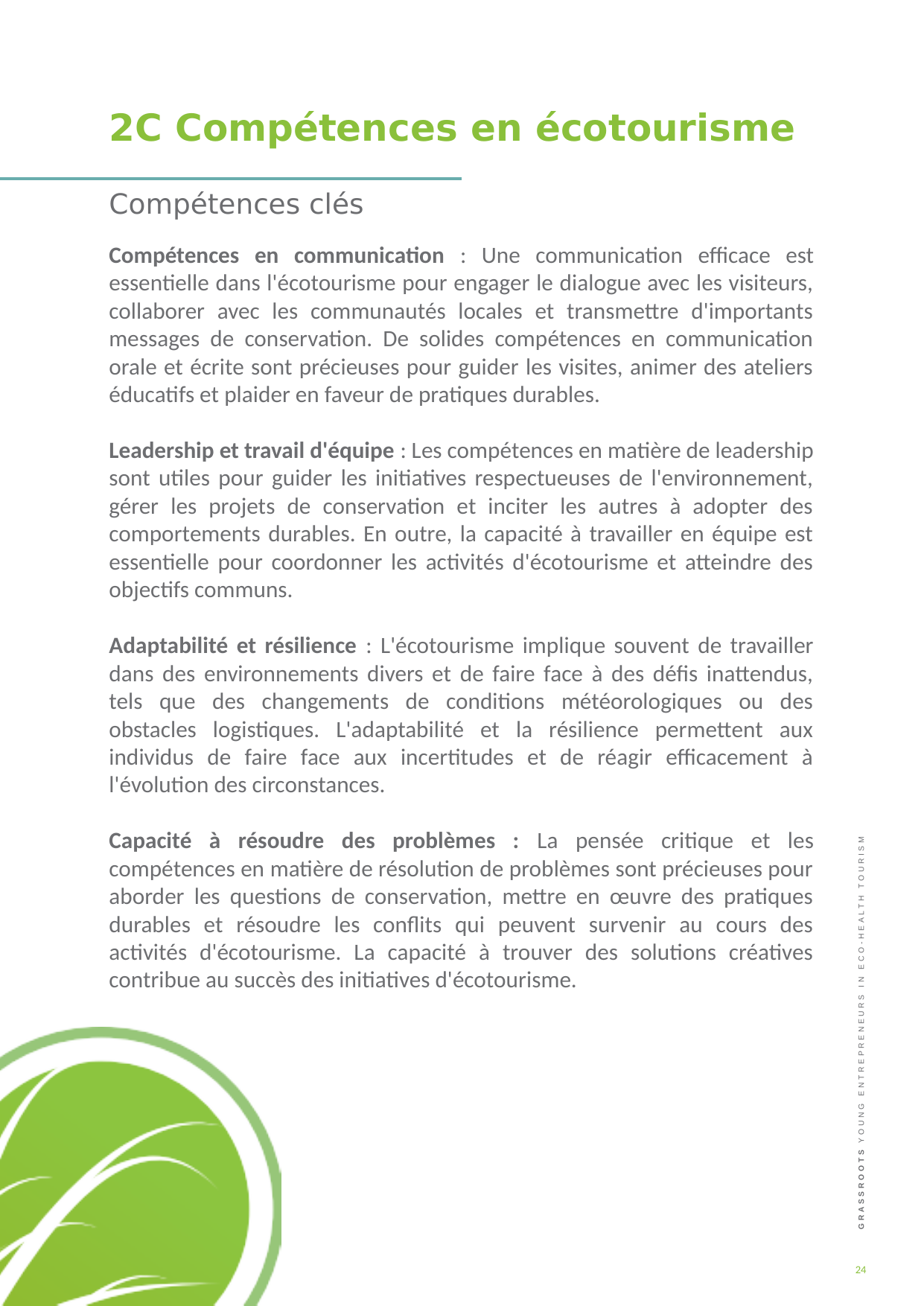

2C Compétences en écotourisme
Compétences clés
Compétences en communication : Une communication efficace est essentielle dans l'écotourisme pour engager le dialogue avec les visiteurs, collaborer avec les communautés locales et transmettre d'importants messages de conservation. De solides compétences en communication orale et écrite sont précieuses pour guider les visites, animer des ateliers éducatifs et plaider en faveur de pratiques durables.

Leadership et travail d'équipe : Les compétences en matière de leadership sont utiles pour guider les initiatives respectueuses de l'environnement, gérer les projets de conservation et inciter les autres à adopter des comportements durables. En outre, la capacité à travailler en équipe est essentielle pour coordonner les activités d'écotourisme et atteindre des objectifs communs.

Adaptabilité et résilience : L'écotourisme implique souvent de travailler dans des environnements divers et de faire face à des défis inattendus, tels que des changements de conditions météorologiques ou des obstacles logistiques. L'adaptabilité et la résilience permettent aux individus de faire face aux incertitudes et de réagir efficacement à l'évolution des circonstances.

Capacité à résoudre des problèmes : La pensée critique et les compétences en matière de résolution de problèmes sont précieuses pour aborder les questions de conservation, mettre en œuvre des pratiques durables et résoudre les conflits qui peuvent survenir au cours des activités d'écotourisme. La capacité à trouver des solutions créatives contribue au succès des initiatives d'écotourisme.

24